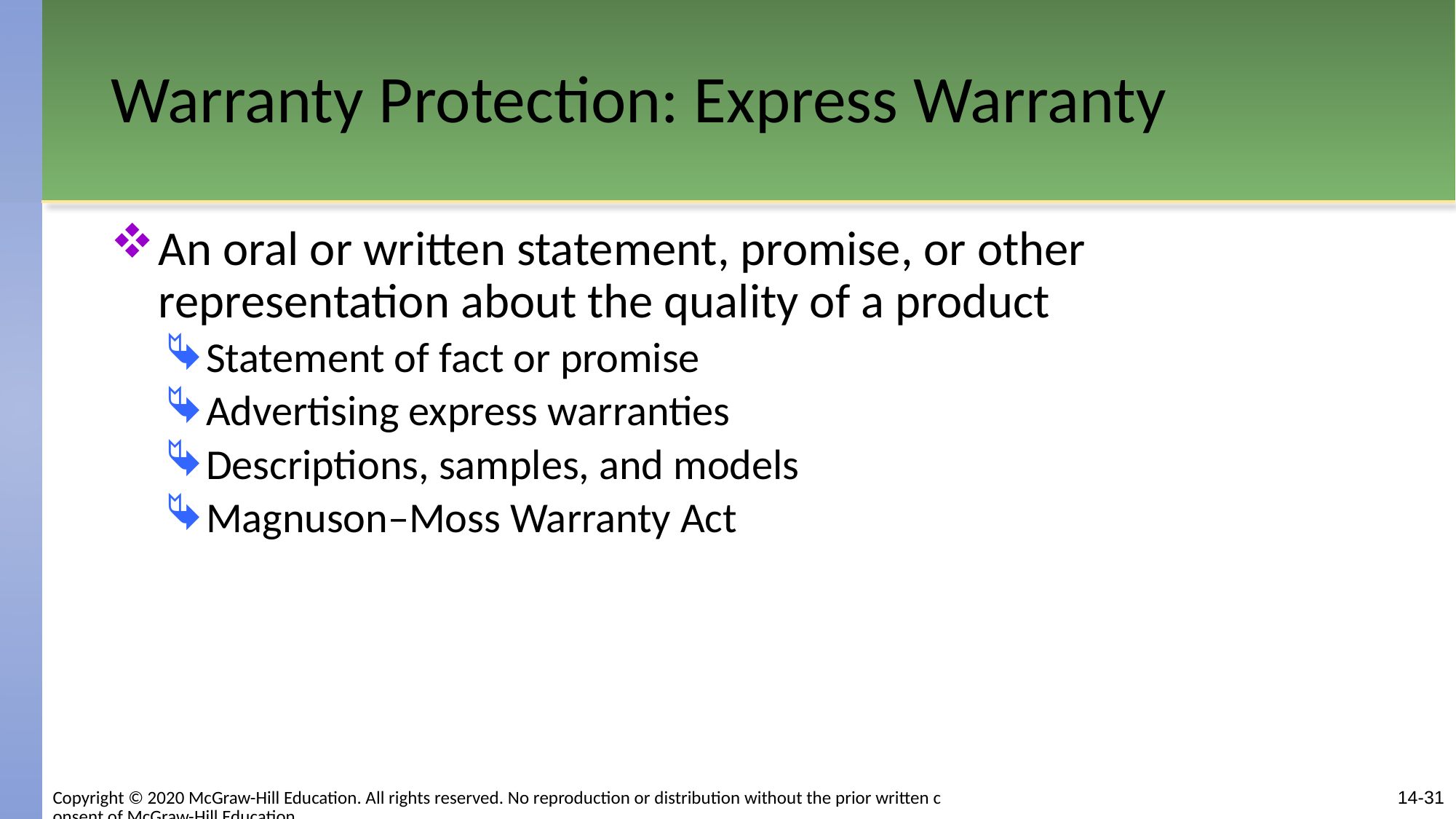

# Warranty Protection: Express Warranty
An oral or written statement, promise, or other representation about the quality of a product
Statement of fact or promise
Advertising express warranties
Descriptions, samples, and models
Magnuson–Moss Warranty Act
Copyright © 2020 McGraw-Hill Education. All rights reserved. No reproduction or distribution without the prior written consent of McGraw-Hill Education.
14-31